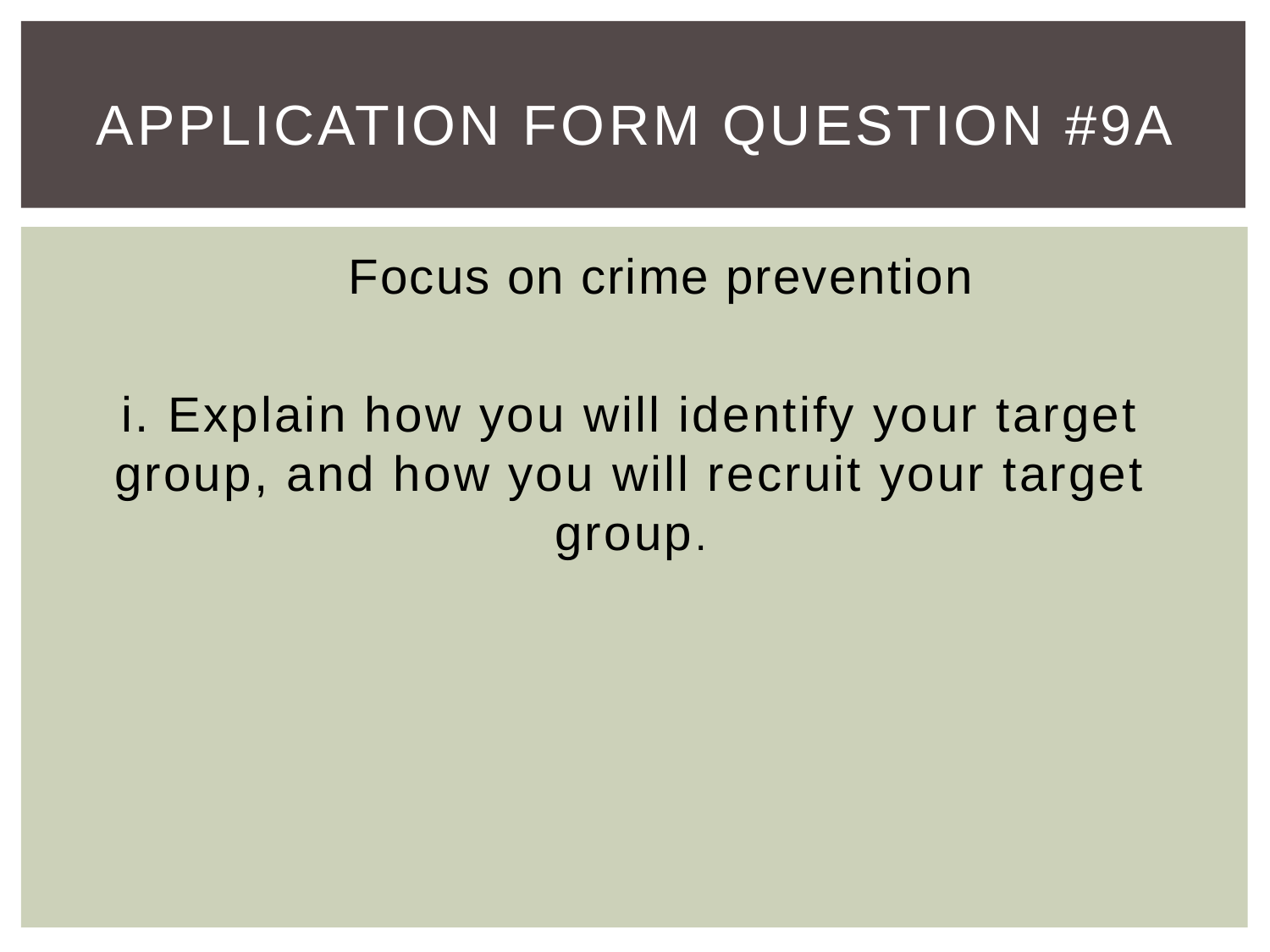

# Application Form Question #9A

 Focus on crime prevention

i. Explain how you will identify your target group, and how you will recruit your target group.